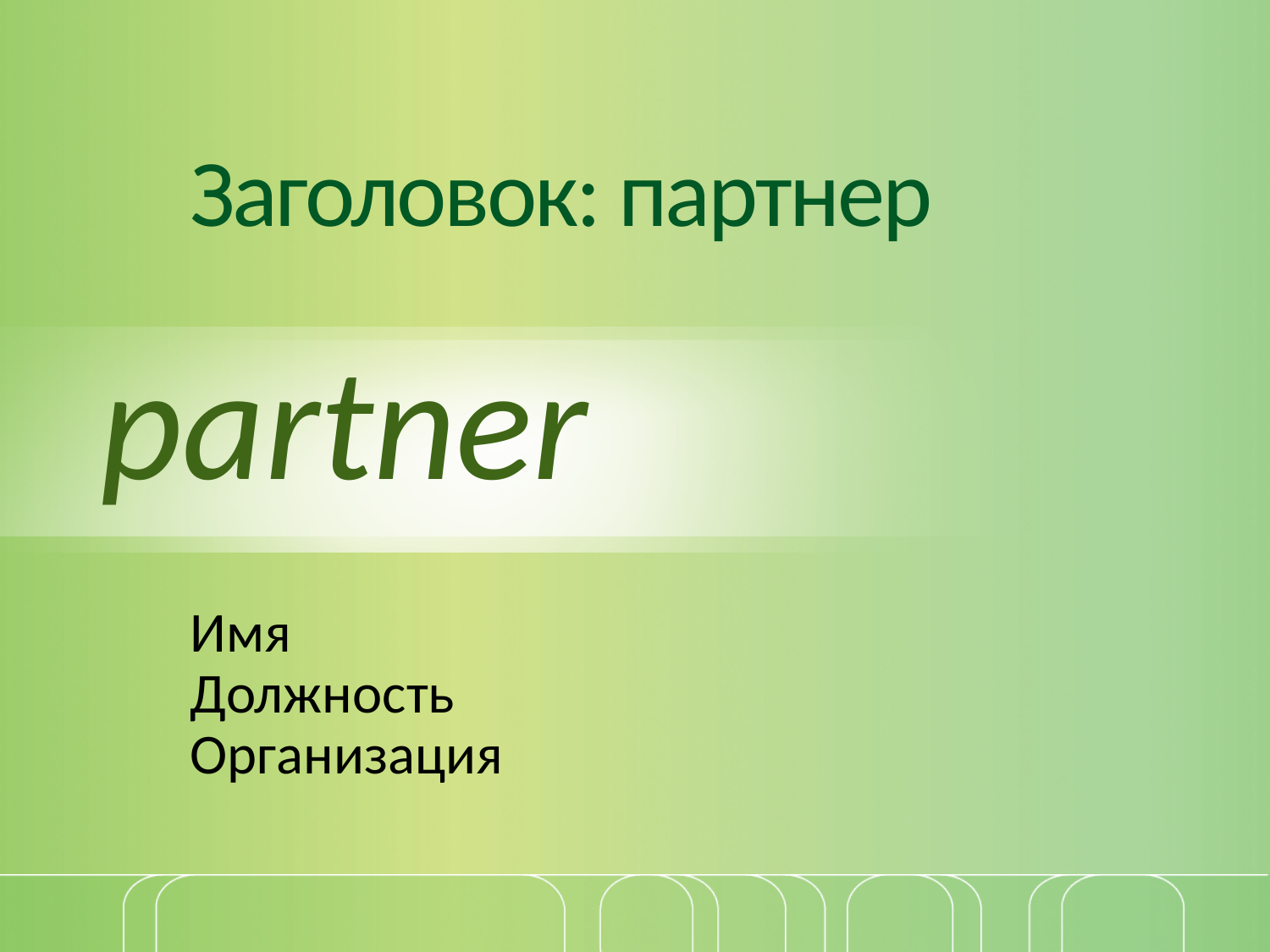

# Заголовок: партнер
partner
Имя
Должность
Организация